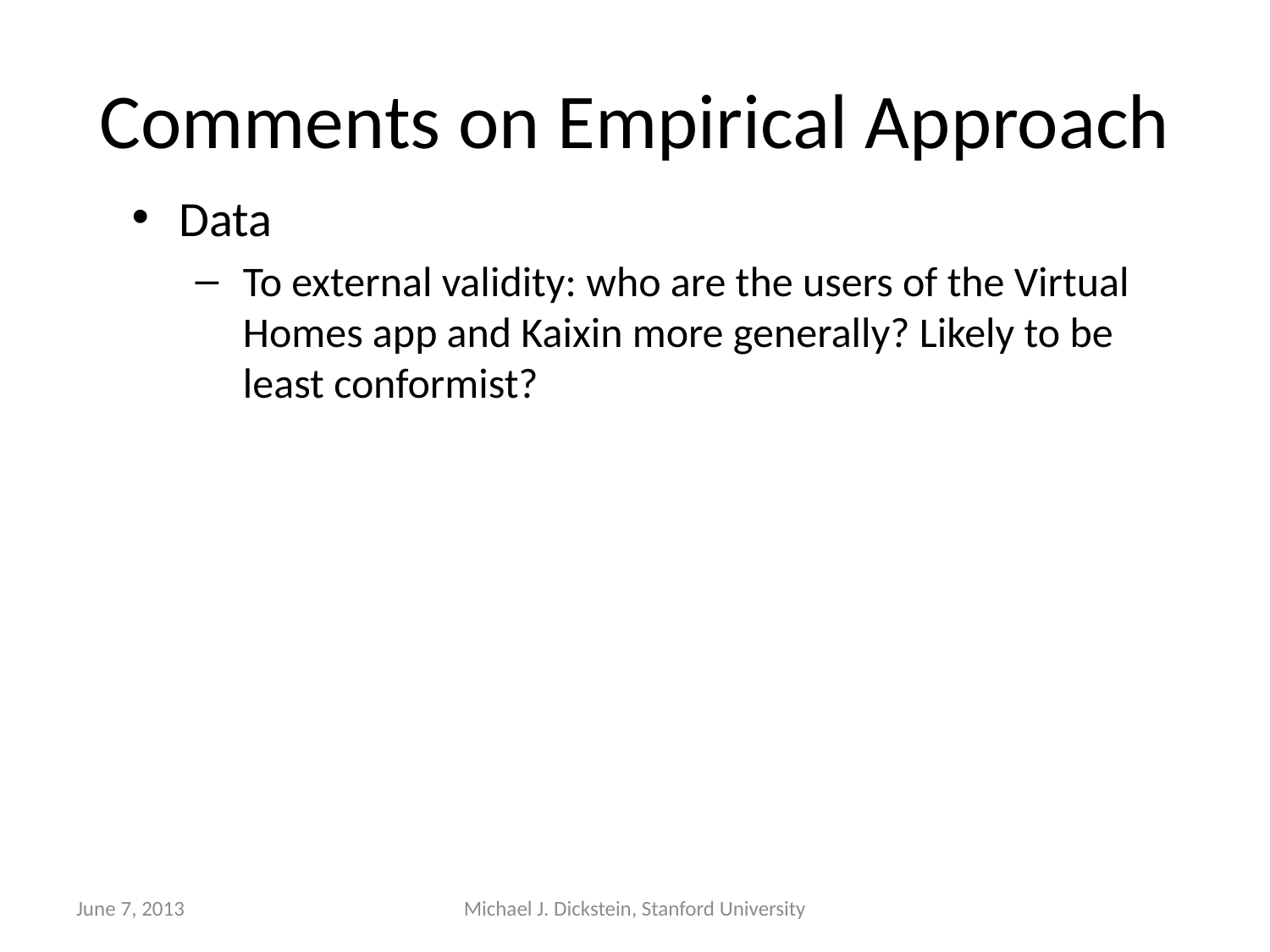

# Comments on Empirical Approach
Data
To external validity: who are the users of the Virtual Homes app and Kaixin more generally? Likely to be least conformist?

June 7, 2013
Michael J. Dickstein, Stanford University